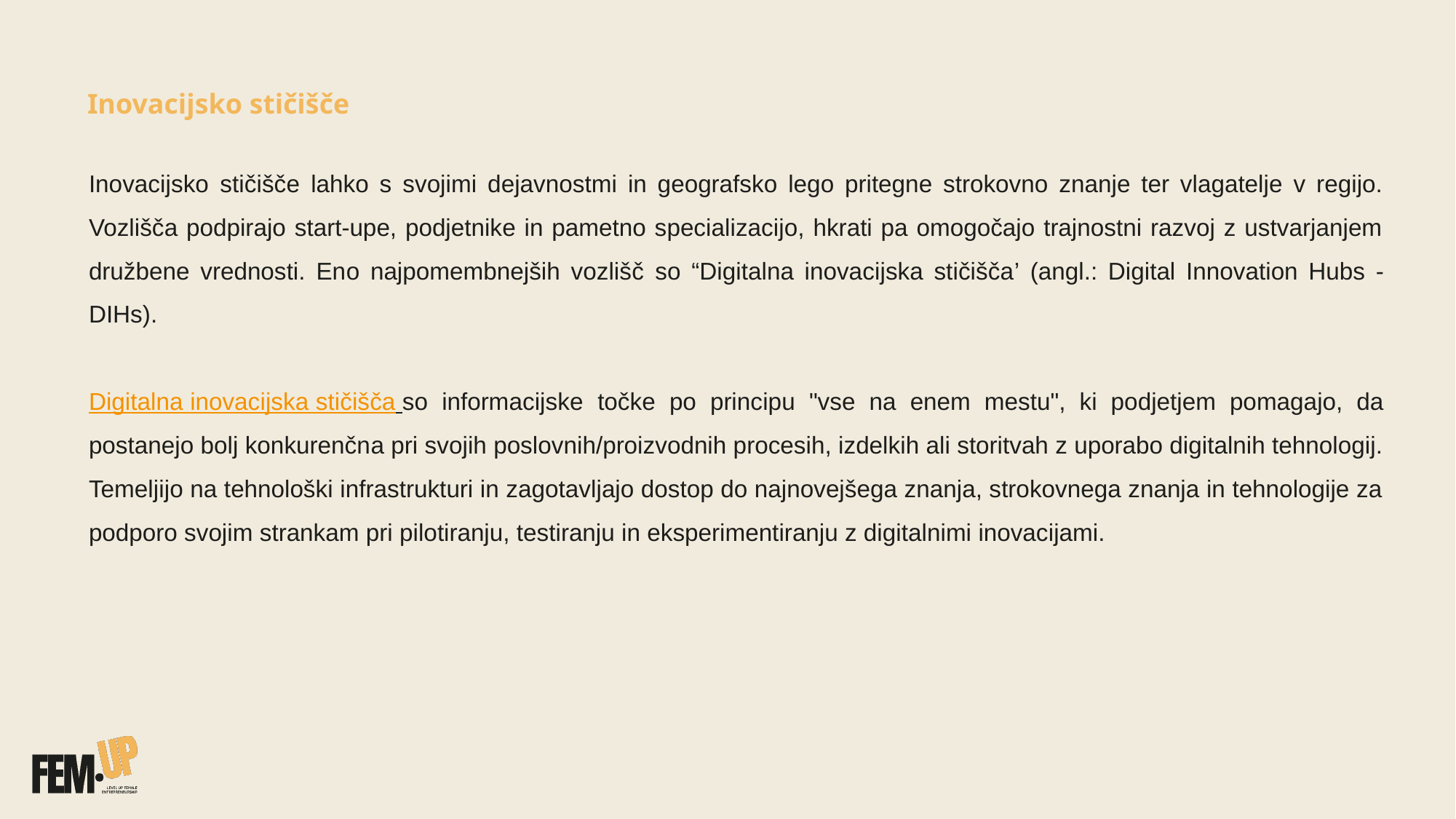

Inovacijsko stičišče
Inovacijsko stičišče lahko s svojimi dejavnostmi in geografsko lego pritegne strokovno znanje ter vlagatelje v regijo. Vozlišča podpirajo start-upe, podjetnike in pametno specializacijo, hkrati pa omogočajo trajnostni razvoj z ustvarjanjem družbene vrednosti. Eno najpomembnejših vozlišč so “Digitalna inovacijska stičišča’ (angl.: Digital Innovation Hubs - DIHs).

Digitalna inovacijska stičišča so informacijske točke po principu "vse na enem mestu", ki podjetjem pomagajo, da postanejo bolj konkurenčna pri svojih poslovnih/proizvodnih procesih, izdelkih ali storitvah z uporabo digitalnih tehnologij. Temeljijo na tehnološki infrastrukturi in zagotavljajo dostop do najnovejšega znanja, strokovnega znanja in tehnologije za podporo svojim strankam pri pilotiranju, testiranju in eksperimentiranju z digitalnimi inovacijami.